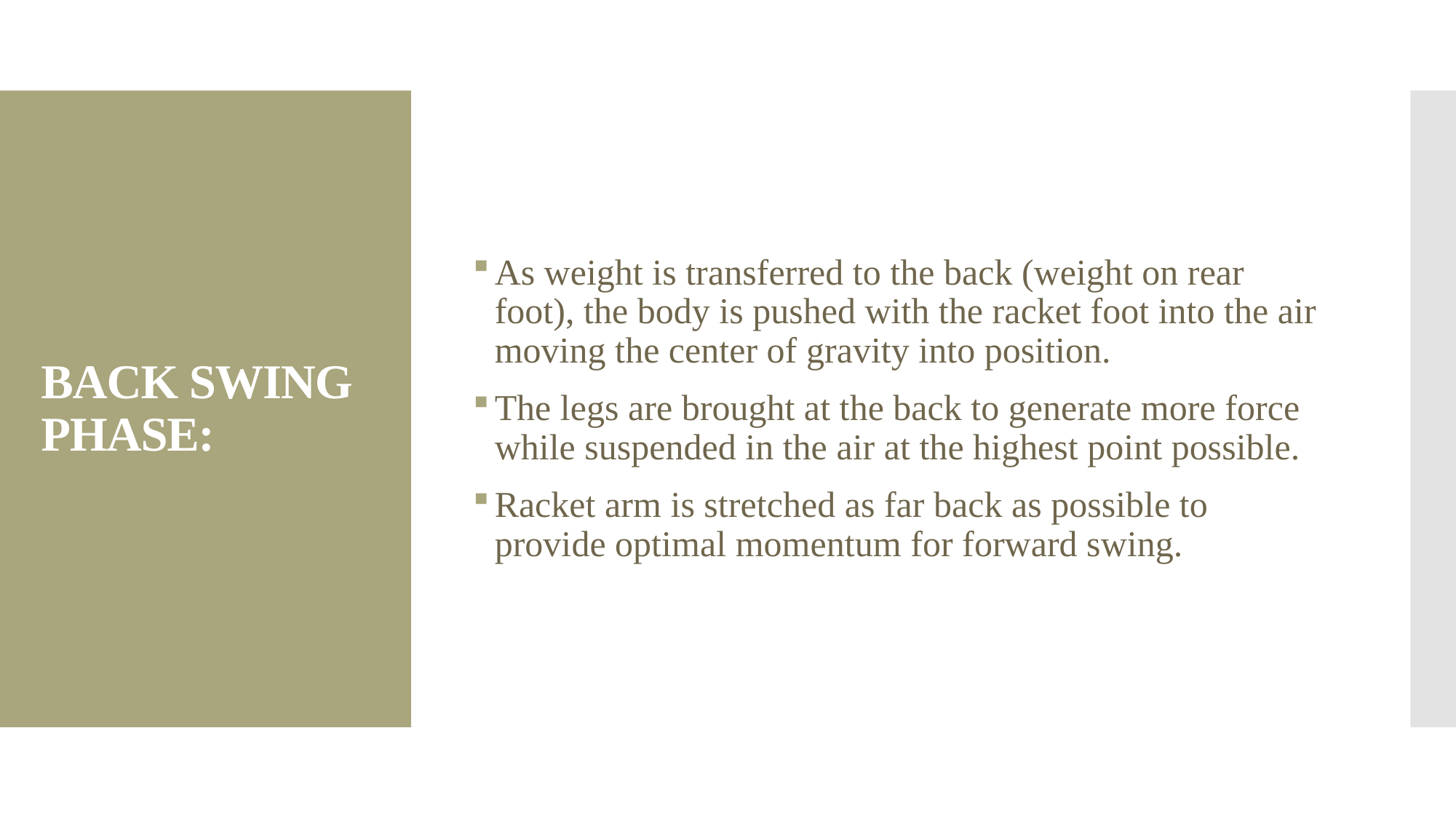

As weight is transferred to the back (weight on rear foot), the body is pushed with the racket foot into the air moving the center of gravity into position.
The legs are brought at the back to generate more force while suspended in the air at the highest point possible.
Racket arm is stretched as far back as possible to provide optimal momentum for forward swing.
# BACK SWING PHASE: